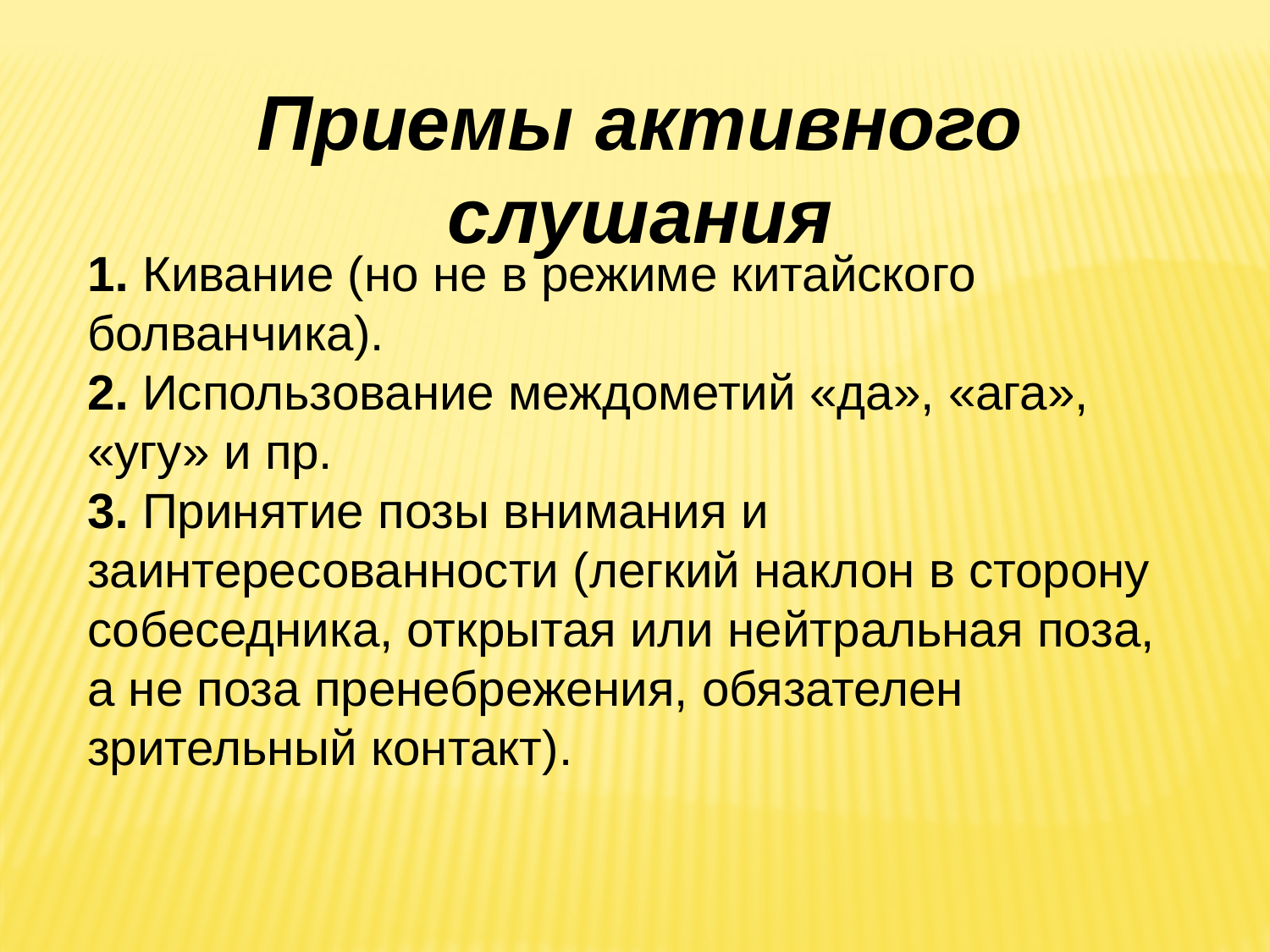

Приемы активного слушания
1. Кивание (но не в режиме китайского болванчика).
2. Использование междометий «да», «ага», «угу» и пр.
3. Принятие позы внимания и заинтересованности (легкий наклон в сторону собеседника, открытая или нейтральная поза, а не поза пренебрежения, обязателен зрительный контакт).